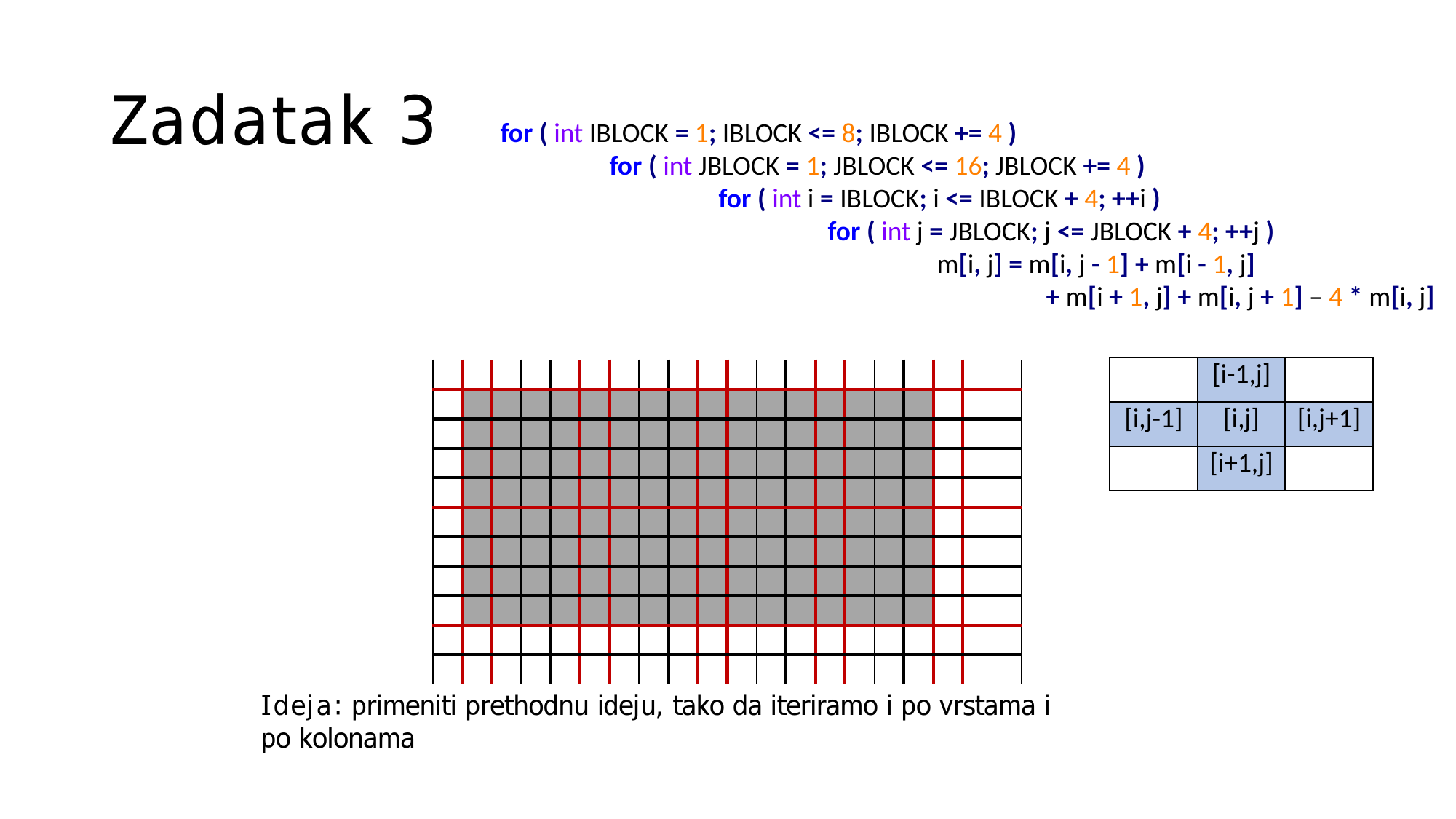

# Zadatak 3
for ( int IBLOCK = 1; IBLOCK <= 8; IBLOCK += 4 )
	for ( int JBLOCK = 1; JBLOCK <= 16; JBLOCK += 4 )
		for ( int i = IBLOCK; i <= IBLOCK + 4; ++i )
			for ( int j = JBLOCK; j <= JBLOCK + 4; ++j )
				m[i, j] = m[i, j - 1] + m[i - 1, j]
					+ m[i + 1, j] + m[i, j + 1] – 4 * m[i, j]
|  | [i-1,j] |  |
| --- | --- | --- |
| [i,j-1] | [i,j] | [i,j+1] |
|  | [i+1,j] |  |
|  |  |  |  |  |  |  |  |  |  |  |  |  |  |  |  |  |  |  |  |
| --- | --- | --- | --- | --- | --- | --- | --- | --- | --- | --- | --- | --- | --- | --- | --- | --- | --- | --- | --- |
|  |  |  |  |  |  |  |  |  |  |  |  |  |  |  |  |  |  |  |  |
|  |  |  |  |  |  |  |  |  |  |  |  |  |  |  |  |  |  |  |  |
|  |  |  |  |  |  |  |  |  |  |  |  |  |  |  |  |  |  |  |  |
|  |  |  |  |  |  |  |  |  |  |  |  |  |  |  |  |  |  |  |  |
|  |  |  |  |  |  |  |  |  |  |  |  |  |  |  |  |  |  |  |  |
|  |  |  |  |  |  |  |  |  |  |  |  |  |  |  |  |  |  |  |  |
|  |  |  |  |  |  |  |  |  |  |  |  |  |  |  |  |  |  |  |  |
|  |  |  |  |  |  |  |  |  |  |  |  |  |  |  |  |  |  |  |  |
|  |  |  |  |  |  |  |  |  |  |  |  |  |  |  |  |  |  |  |  |
|  |  |  |  |  |  |  |  |  |  |  |  |  |  |  |  |  |  |  |  |
Ideja: primeniti prethodnu ideju, tako da iteriramo i po vrstama i po kolonama